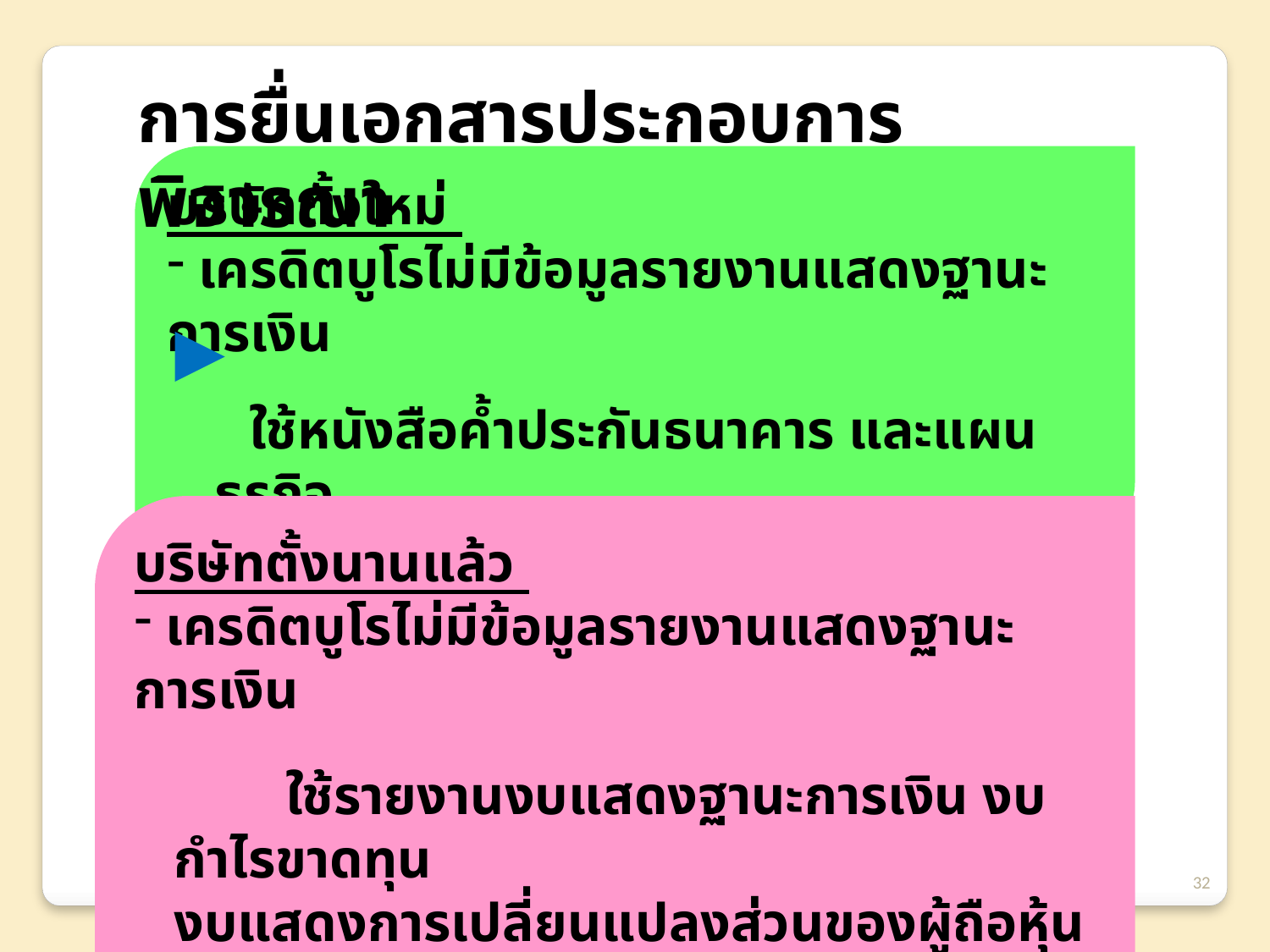

การยื่นเอกสารประกอบการพิจารณา
บริษัทตั้งใหม่
 เครดิตบูโรไม่มีข้อมูลรายงานแสดงฐานะการเงิน

      ใช้หนังสือค้ำประกันธนาคาร และแผนธุรกิจ

บริษัทตั้งนานแล้ว
 เครดิตบูโรไม่มีข้อมูลรายงานแสดงฐานะการเงิน

           ใช้รายงานงบแสดงฐานะการเงิน งบกำไรขาดทุน
งบแสดงการเปลี่ยนแปลงส่วนของผู้ถือหุ้นสำหรับปีสิ้นสุดวันเดียวกัน และหมายเหตุ
32